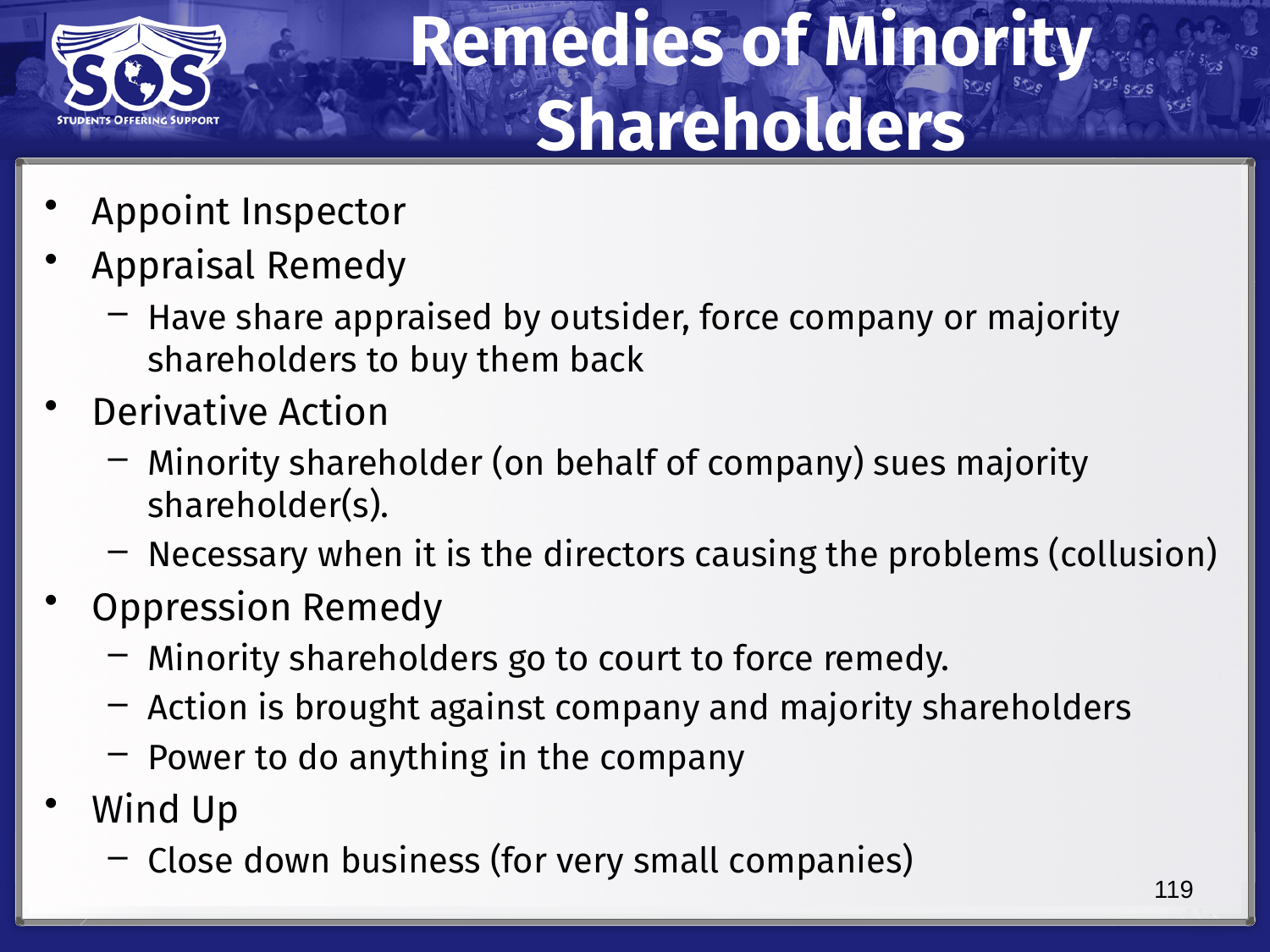

# Remedies of Minority Shareholders
Appoint Inspector
Appraisal Remedy
Have share appraised by outsider, force company or majority shareholders to buy them back
Derivative Action
Minority shareholder (on behalf of company) sues majority shareholder(s).
Necessary when it is the directors causing the problems (collusion)
Oppression Remedy
Minority shareholders go to court to force remedy.
Action is brought against company and majority shareholders
Power to do anything in the company
Wind Up
Close down business (for very small companies)

119